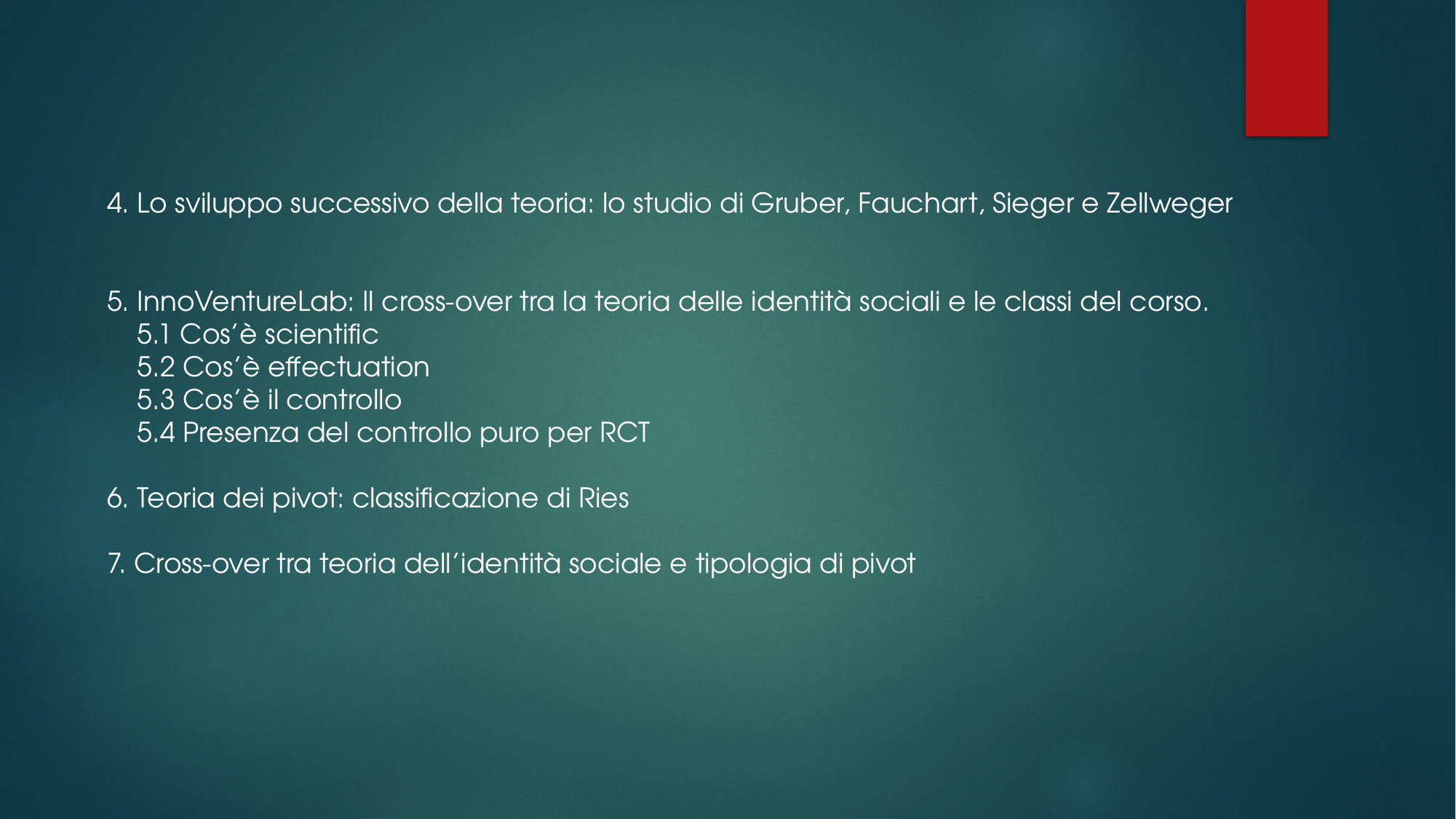

4. Lo sviluppo successivo della teoria: lo studio di Gruber, Fauchart, Sieger e Zellweger

5. InnoVentureLab: Il cross-over tra la teoria delle identità sociali e le classi del corso.
    5.1 Cos’è scientific
    5.2 Cos’è effectuation
    5.3 Cos’è il controllo
    5.4 Presenza del controllo puro per RCT

6. Teoria dei pivot: classificazione di Ries

7. Cross-over tra teoria dell’identità sociale e tipologia di pivot